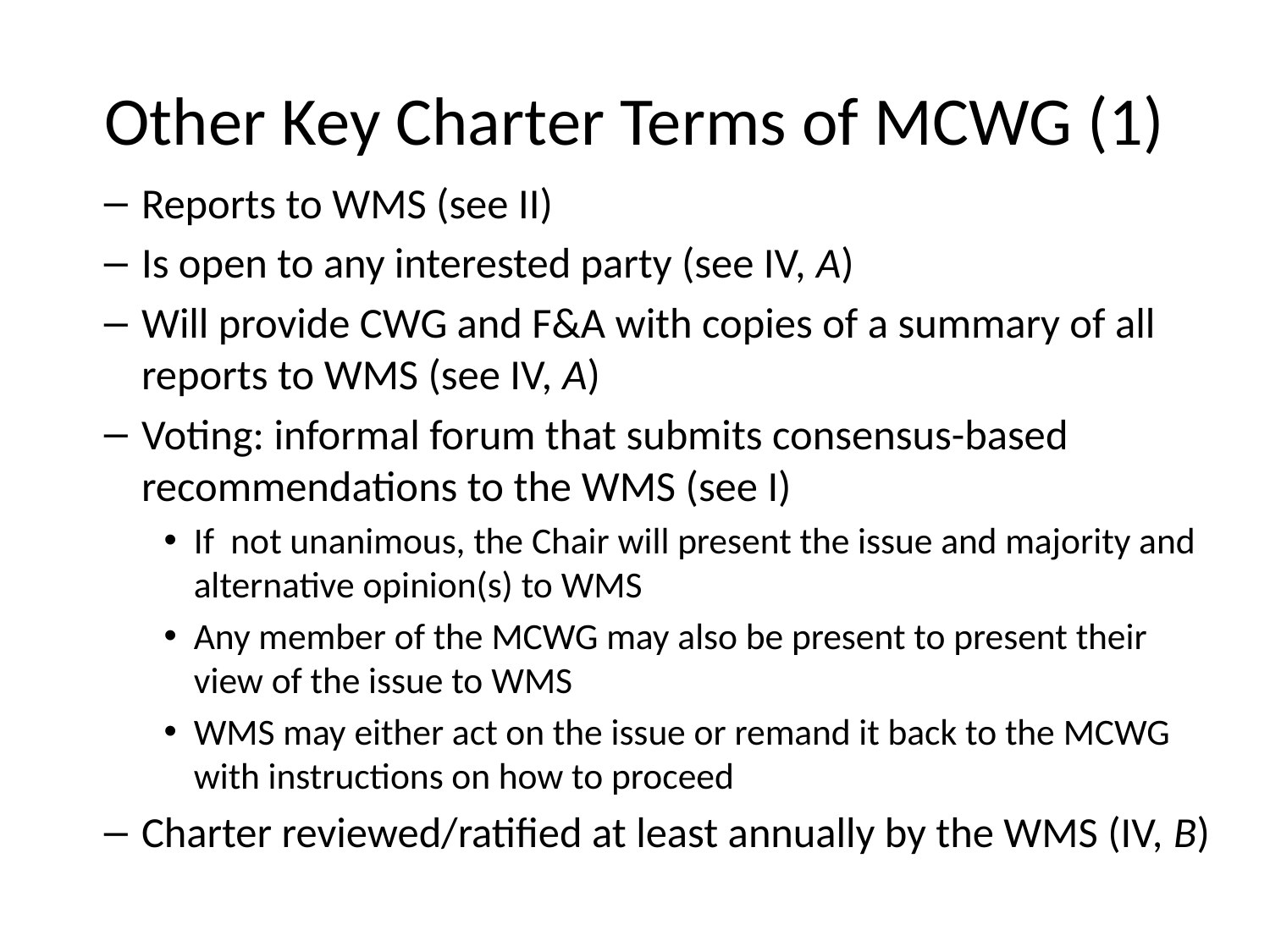

# Other Key Charter Terms of MCWG (1)
Reports to WMS (see II)
Is open to any interested party (see IV, A)
Will provide CWG and F&A with copies of a summary of all reports to WMS (see IV, A)
Voting: informal forum that submits consensus-based recommendations to the WMS (see I)
If  not unanimous, the Chair will present the issue and majority and alternative opinion(s) to WMS
Any member of the MCWG may also be present to present their view of the issue to WMS
WMS may either act on the issue or remand it back to the MCWG with instructions on how to proceed
Charter reviewed/ratified at least annually by the WMS (IV, B)